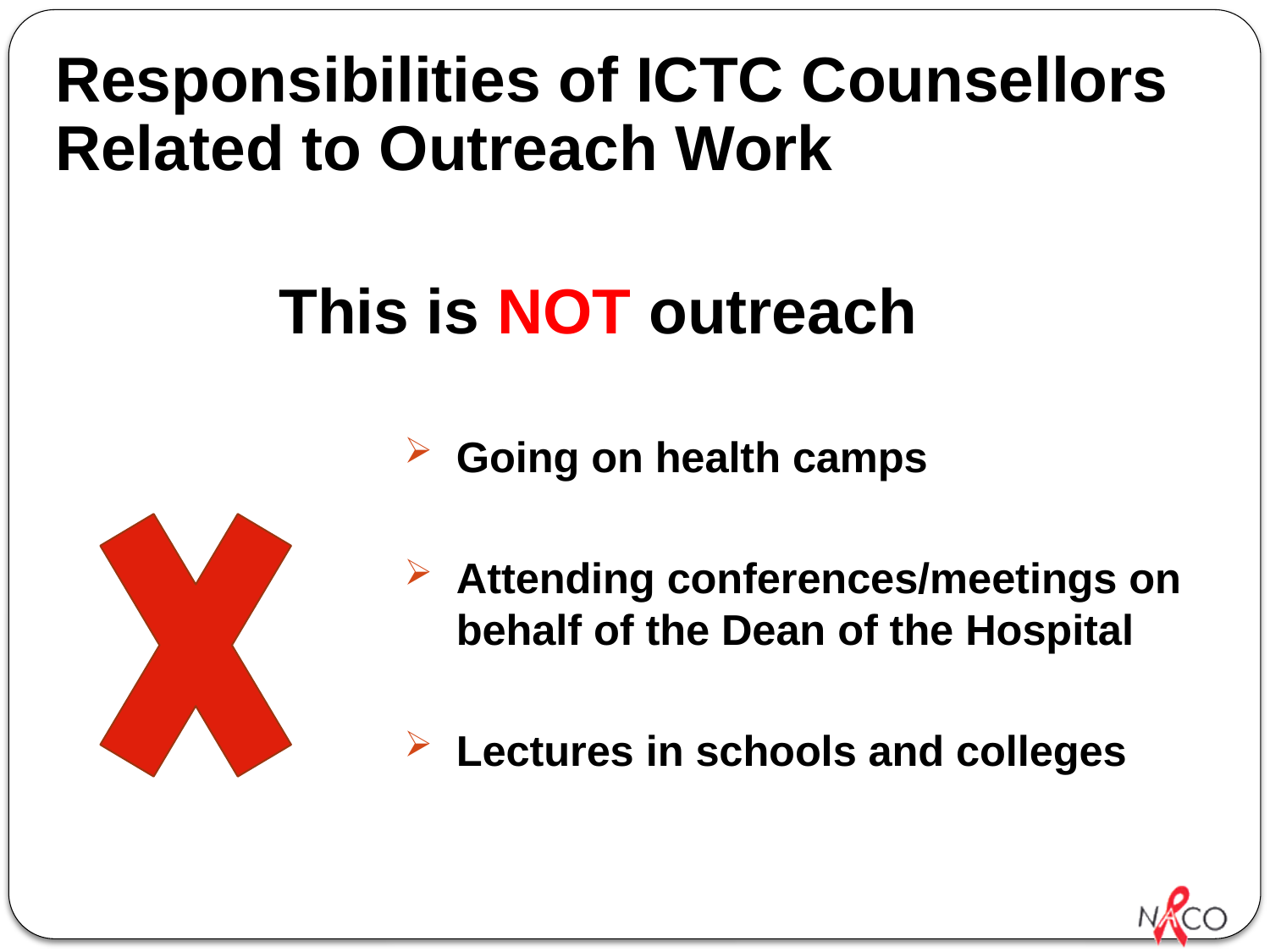

# Responsibilities of ICTC Counsellors Related to Outreach Work
This is NOT outreach

Going on health camps

Attending conferences/meetings on behalf of the Dean of the Hospital

Lectures in schools and colleges